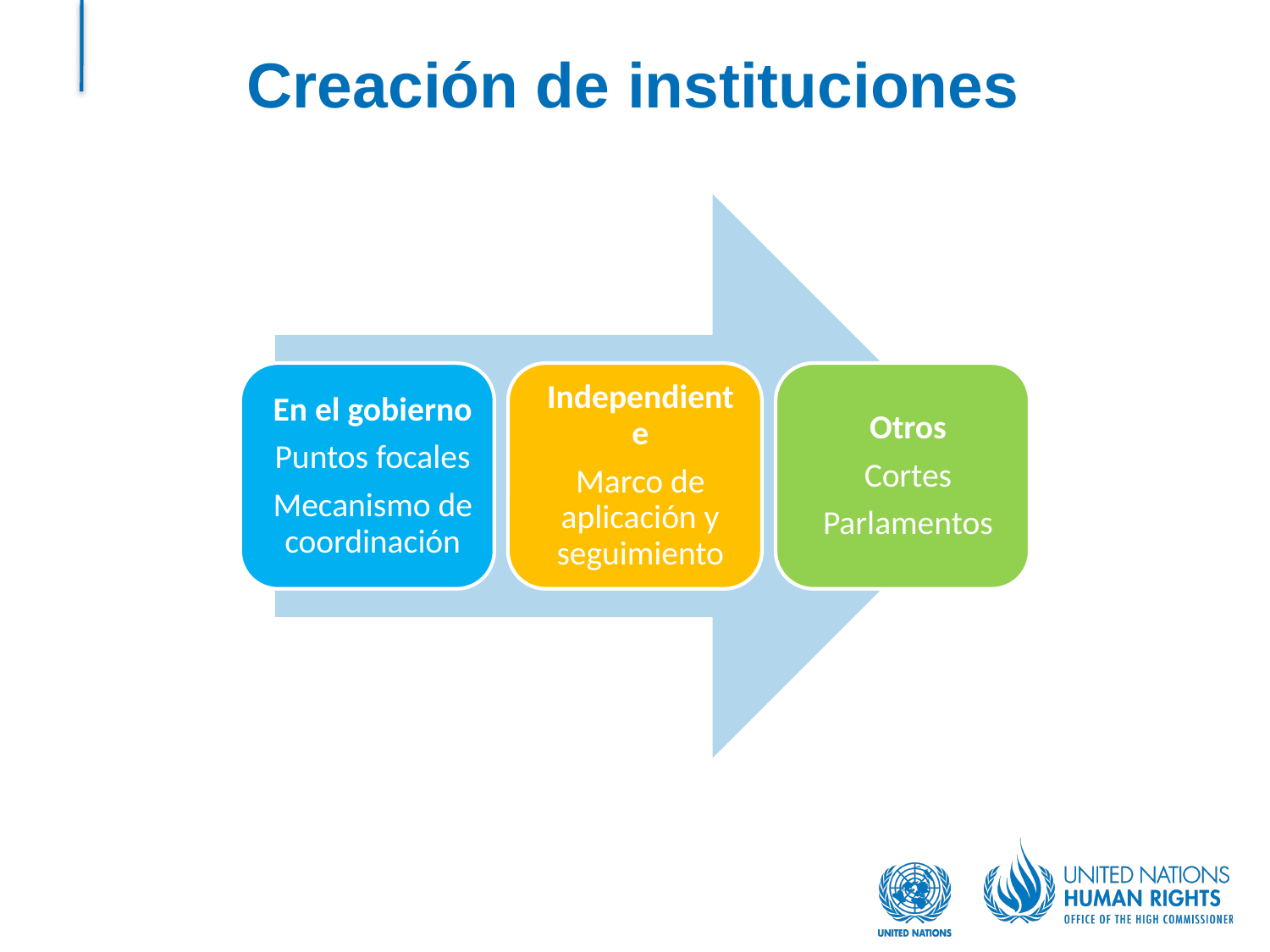

# Creación de instituciones
En el gobierno
Puntos focales
Mecanismo de coordinación
Independiente
Marco de aplicación y seguimiento
Otros
Cortes
Parlamentos